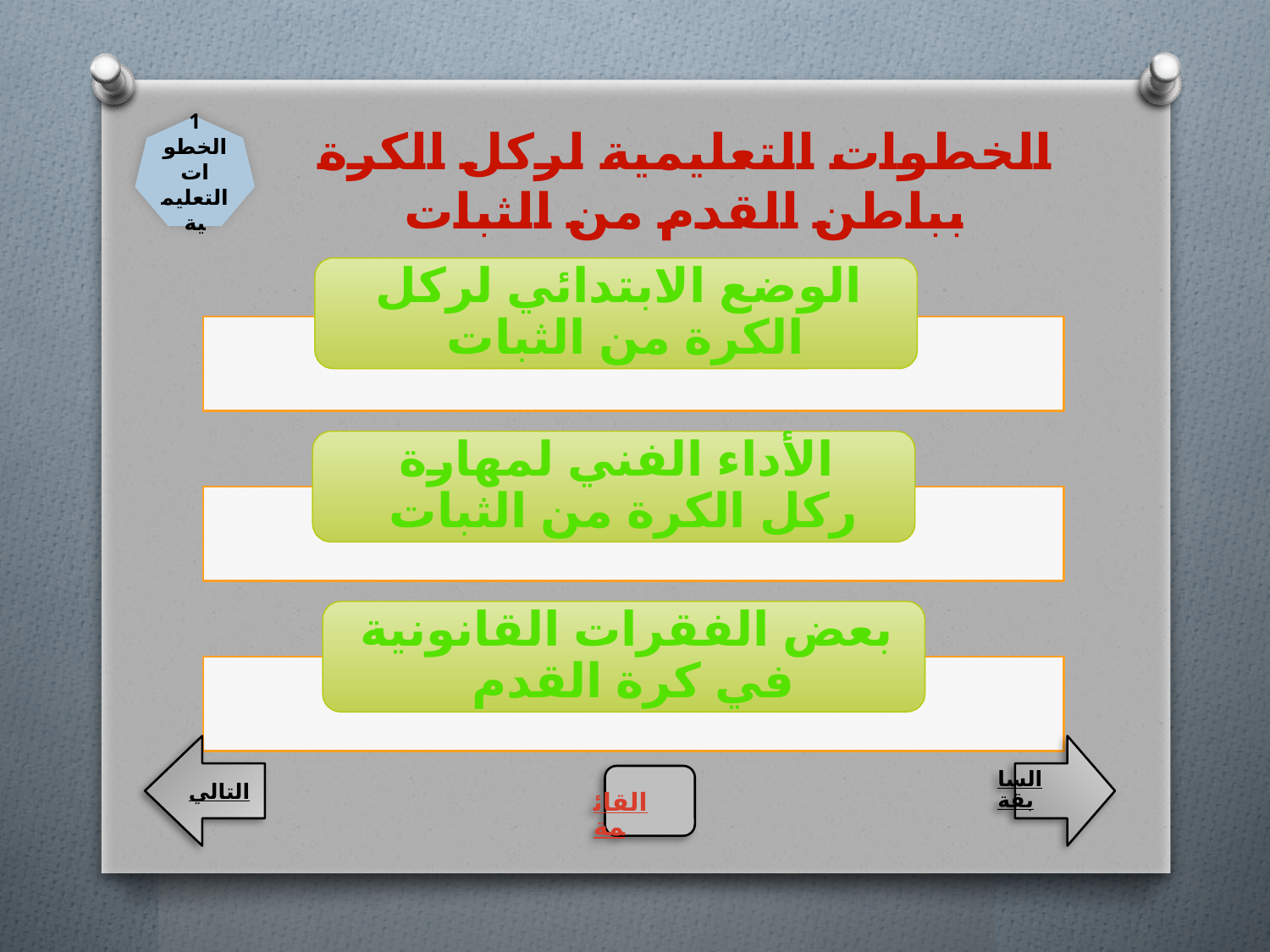

# الخطوات التعليمية لركل الكرة بباطن القدم من الثبات
1
الخطوات التعليمية
الوضع الابتدائي لركل الكرة من الثبات
الأداء الفني لمهارة ركل الكرة من الثبات
بعض الفقرات القانونية في كرة القدم
التالي
السابقة
القائمة